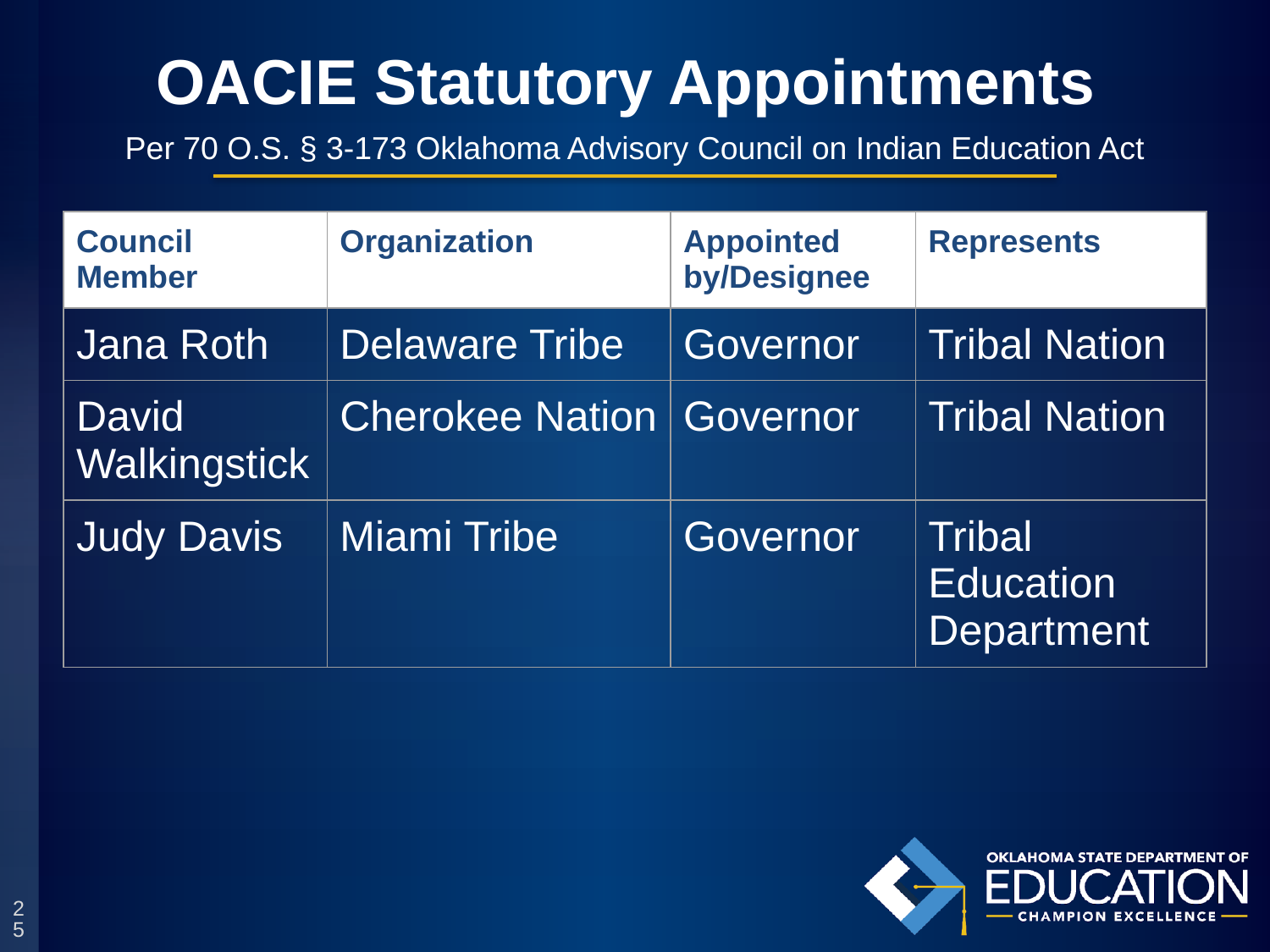

# OACIE Statutory Appointments
Per 70 O.S. § 3-173 Oklahoma Advisory Council on Indian Education Act
| Council Member | Organization | Appointed by/Designee | Represents |
| --- | --- | --- | --- |
| Jana Roth | Delaware Tribe | Governor | Tribal Nation |
| David Walkingstick | Cherokee Nation | Governor | Tribal Nation |
| Judy Davis | Miami Tribe | Governor | Tribal Education Department |
25